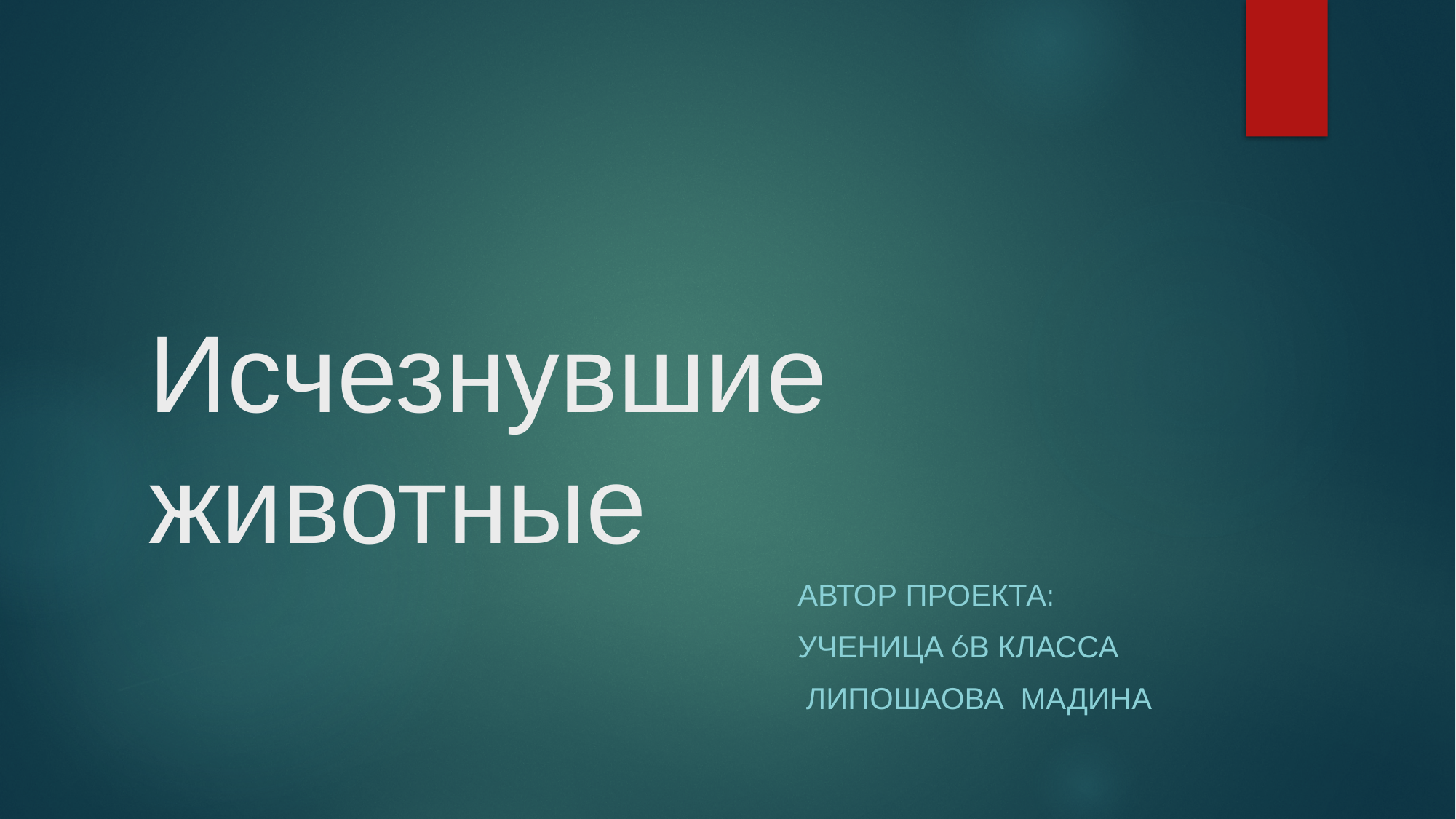

# Исчезнувшие животные
Автор проекта:
ученица 6В класса
 Липошаова  мадина